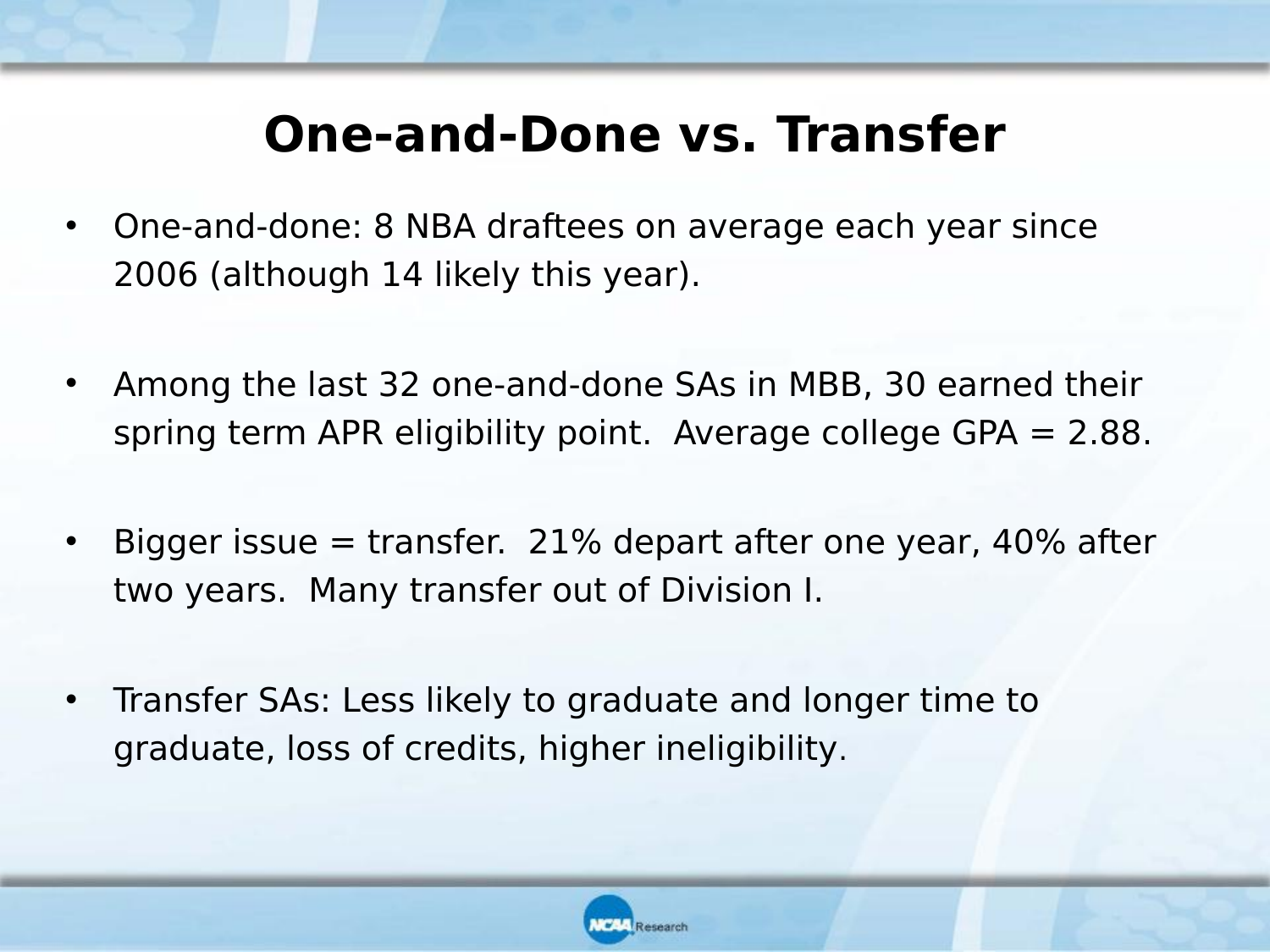

# One-and-Done vs. Transfer
One-and-done: 8 NBA draftees on average each year since 2006 (although 14 likely this year).

Among the last 32 one-and-done SAs in MBB, 30 earned their spring term APR eligibility point.  Average college GPA = 2.88.

Bigger issue = transfer.  21% depart after one year, 40% after two years.  Many transfer out of Division I.

Transfer SAs: Less likely to graduate and longer time to graduate, loss of credits, higher ineligibility.